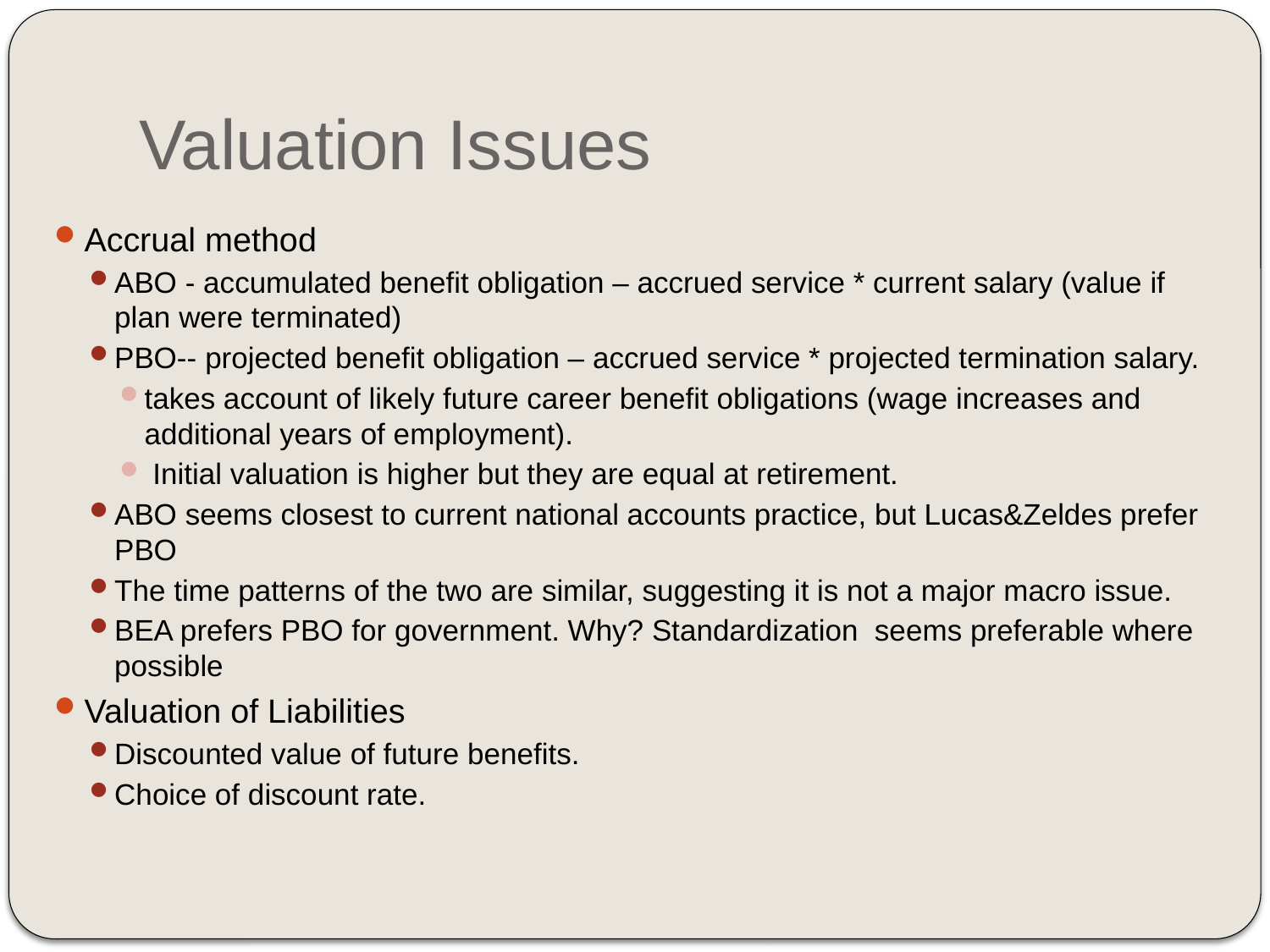

# Valuation Issues
Accrual method
ABO - accumulated benefit obligation – accrued service * current salary (value if plan were terminated)
PBO-- projected benefit obligation – accrued service * projected termination salary.
takes account of likely future career benefit obligations (wage increases and additional years of employment).
 Initial valuation is higher but they are equal at retirement.
ABO seems closest to current national accounts practice, but Lucas&Zeldes prefer PBO
The time patterns of the two are similar, suggesting it is not a major macro issue.
BEA prefers PBO for government. Why? Standardization  seems preferable where possible
Valuation of Liabilities
Discounted value of future benefits.
Choice of discount rate.